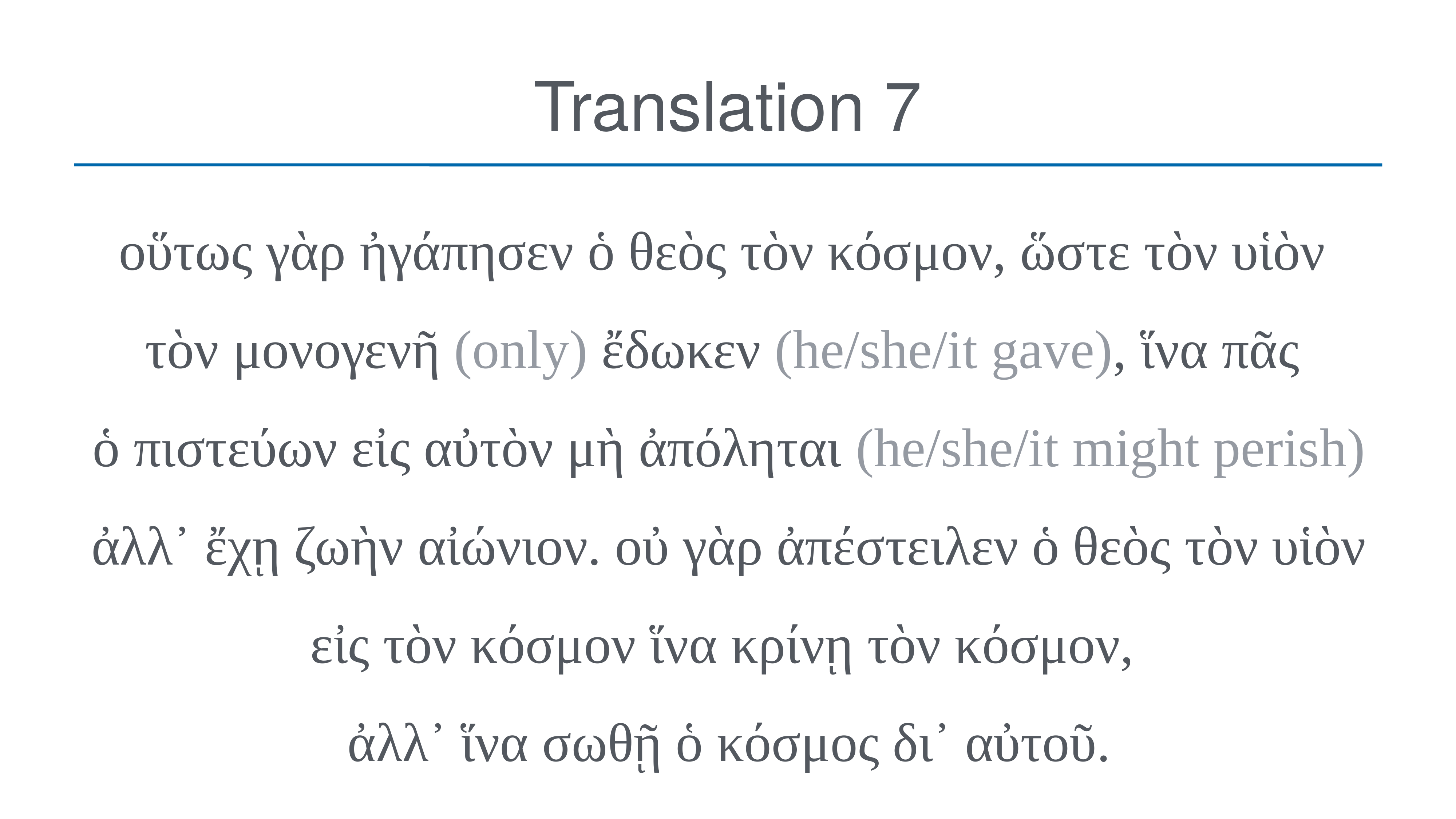

# Translation 7
οὕτως γὰρ ἠγάπησεν ὁ θεὸς τὸν κόσμον, ὥστε τὸν υἱὸν
τὸν μονογενῆ (only) ἔδωκεν (he/she/it gave), ἵνα πᾶς
ὁ πιστεύων εἰς αὐτὸν μὴ ἀπόληται (he/she/it might perish) ἀλλ᾽ ἔχῃ ζωὴν αἰώνιον. οὐ γὰρ ἀπέστειλεν ὁ θεὸς τὸν υἱὸν εἰς τὸν κόσμον ἵνα κρίνῃ τὸν κόσμον,
ἀλλ᾽ ἵνα σωθῇ ὁ κόσμος δι᾽ αὐτοῦ.